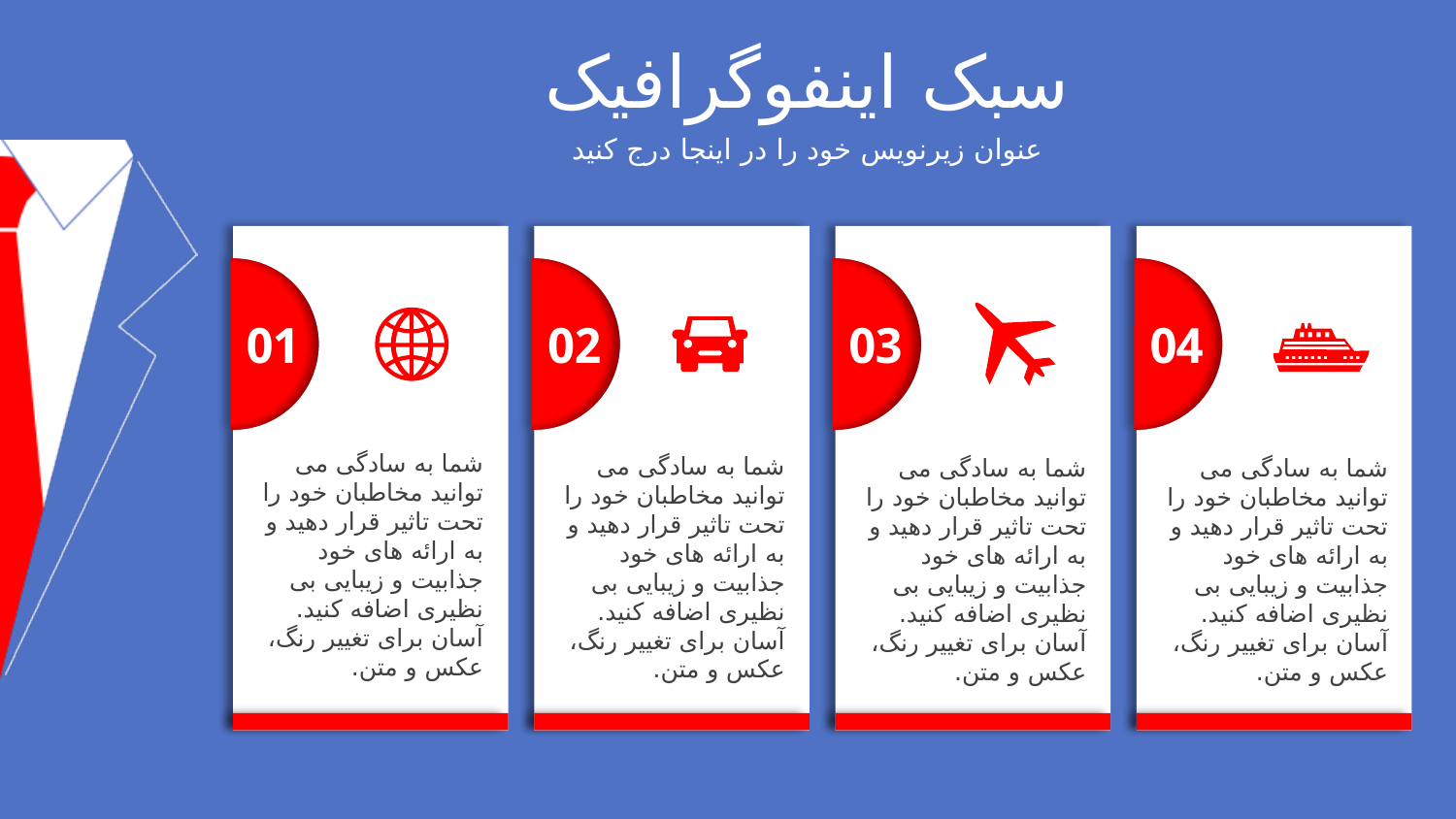

سبک اینفوگرافیک
عنوان زیرنویس خود را در اینجا درج کنید

01

02

03

04

شما به سادگی می توانید مخاطبان خود را تحت تاثیر قرار دهید و به ارائه های خود جذابیت و زیبایی بی نظیری اضافه کنید. آسان برای تغییر رنگ، عکس و متن.
شما به سادگی می توانید مخاطبان خود را تحت تاثیر قرار دهید و به ارائه های خود جذابیت و زیبایی بی نظیری اضافه کنید. آسان برای تغییر رنگ، عکس و متن.
شما به سادگی می توانید مخاطبان خود را تحت تاثیر قرار دهید و به ارائه های خود جذابیت و زیبایی بی نظیری اضافه کنید. آسان برای تغییر رنگ، عکس و متن.
شما به سادگی می توانید مخاطبان خود را تحت تاثیر قرار دهید و به ارائه های خود جذابیت و زیبایی بی نظیری اضافه کنید. آسان برای تغییر رنگ، عکس و متن.